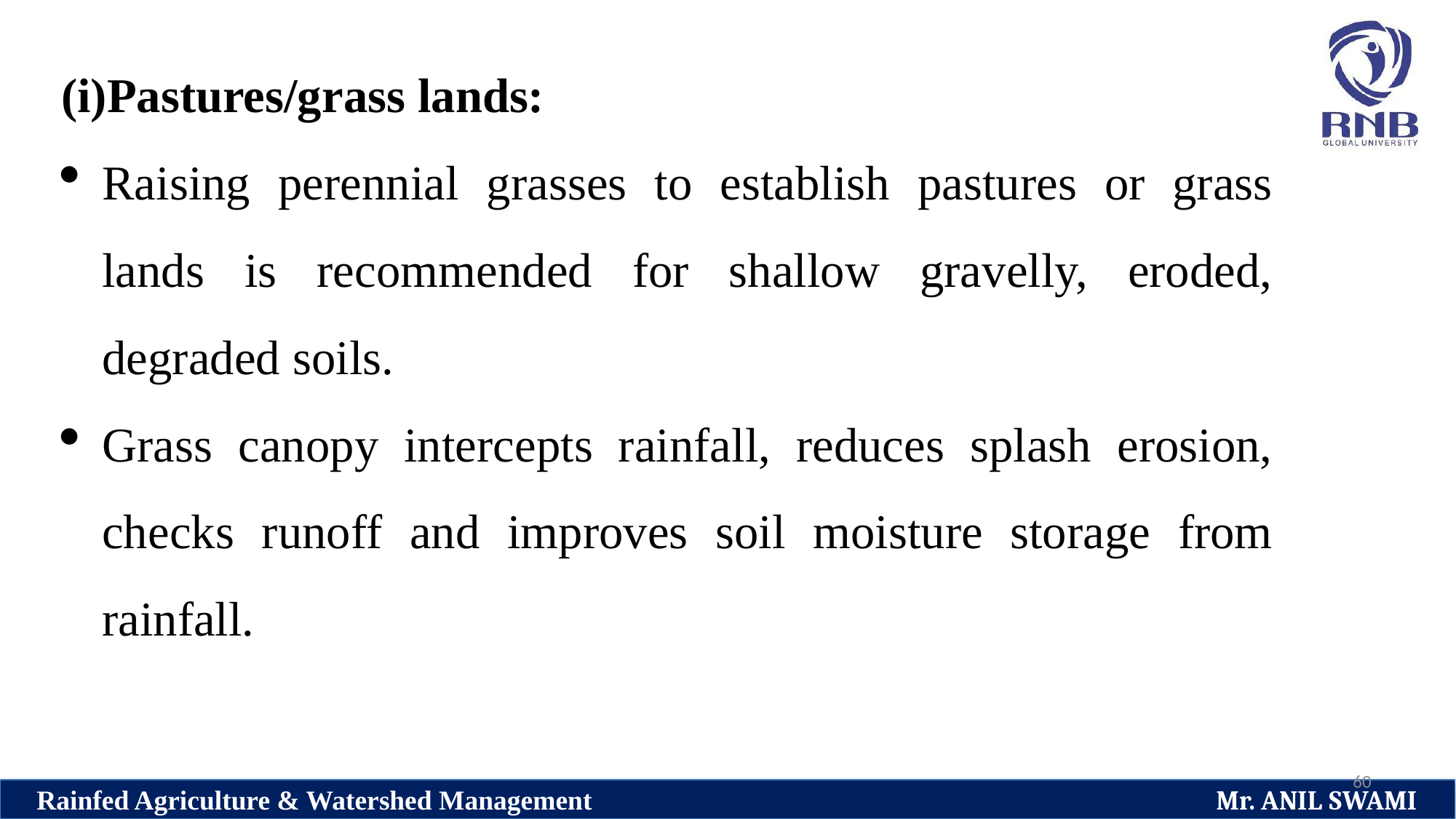

Pastures/grass lands:
Raising perennial grasses to establish pastures or grass lands is recommended for shallow gravelly, eroded, degraded soils.
Grass canopy intercepts rainfall, reduces splash erosion, checks runoff and improves soil moisture storage from rainfall.
60